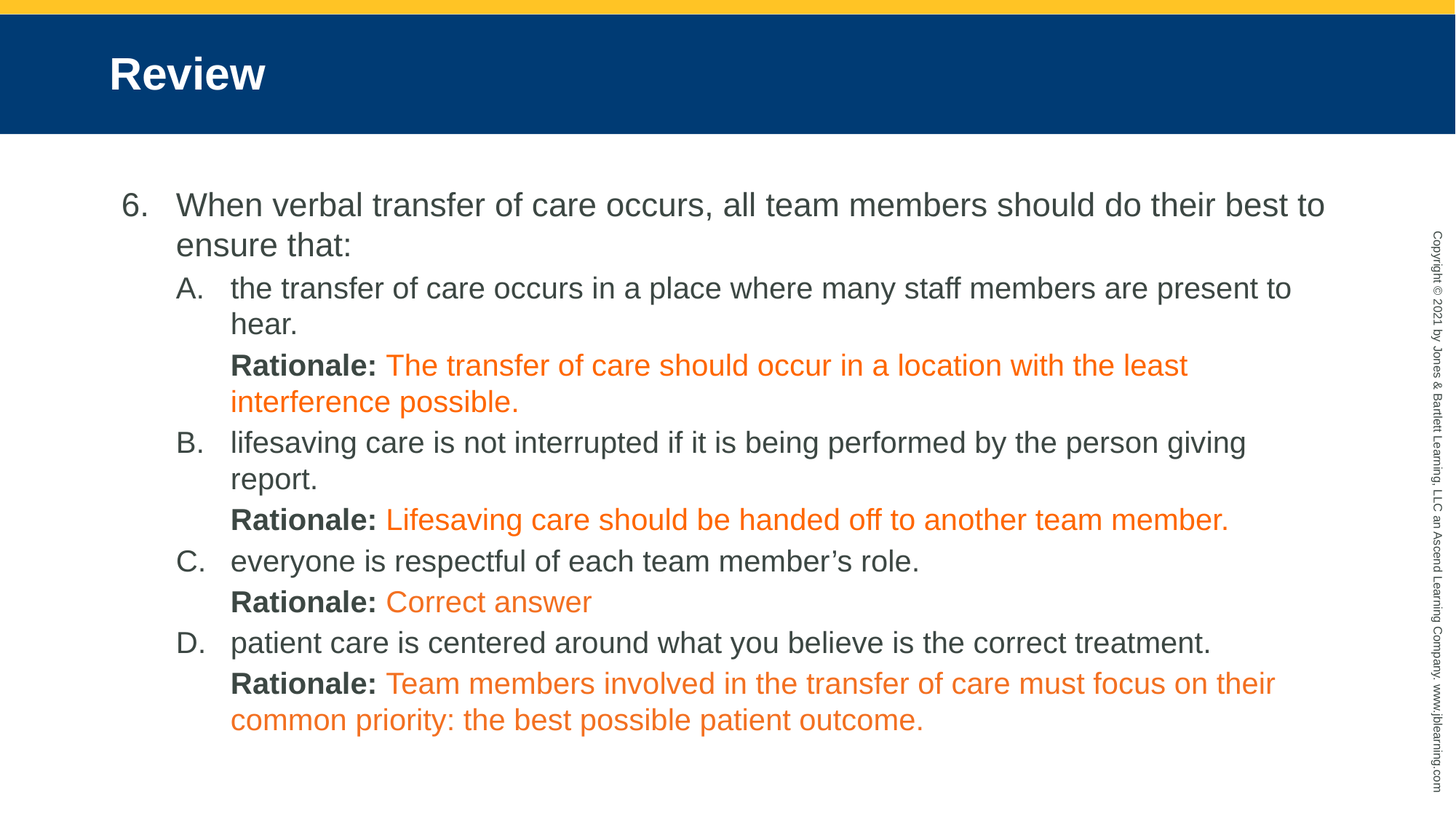

# Review
When verbal transfer of care occurs, all team members should do their best to ensure that:
the transfer of care occurs in a place where many staff members are present to hear.
Rationale: The transfer of care should occur in a location with the least interference possible.
lifesaving care is not interrupted if it is being performed by the person giving report.
Rationale: Lifesaving care should be handed off to another team member.
everyone is respectful of each team member’s role.
	Rationale: Correct answer
patient care is centered around what you believe is the correct treatment.
	Rationale: Team members involved in the transfer of care must focus on their common priority: the best possible patient outcome.